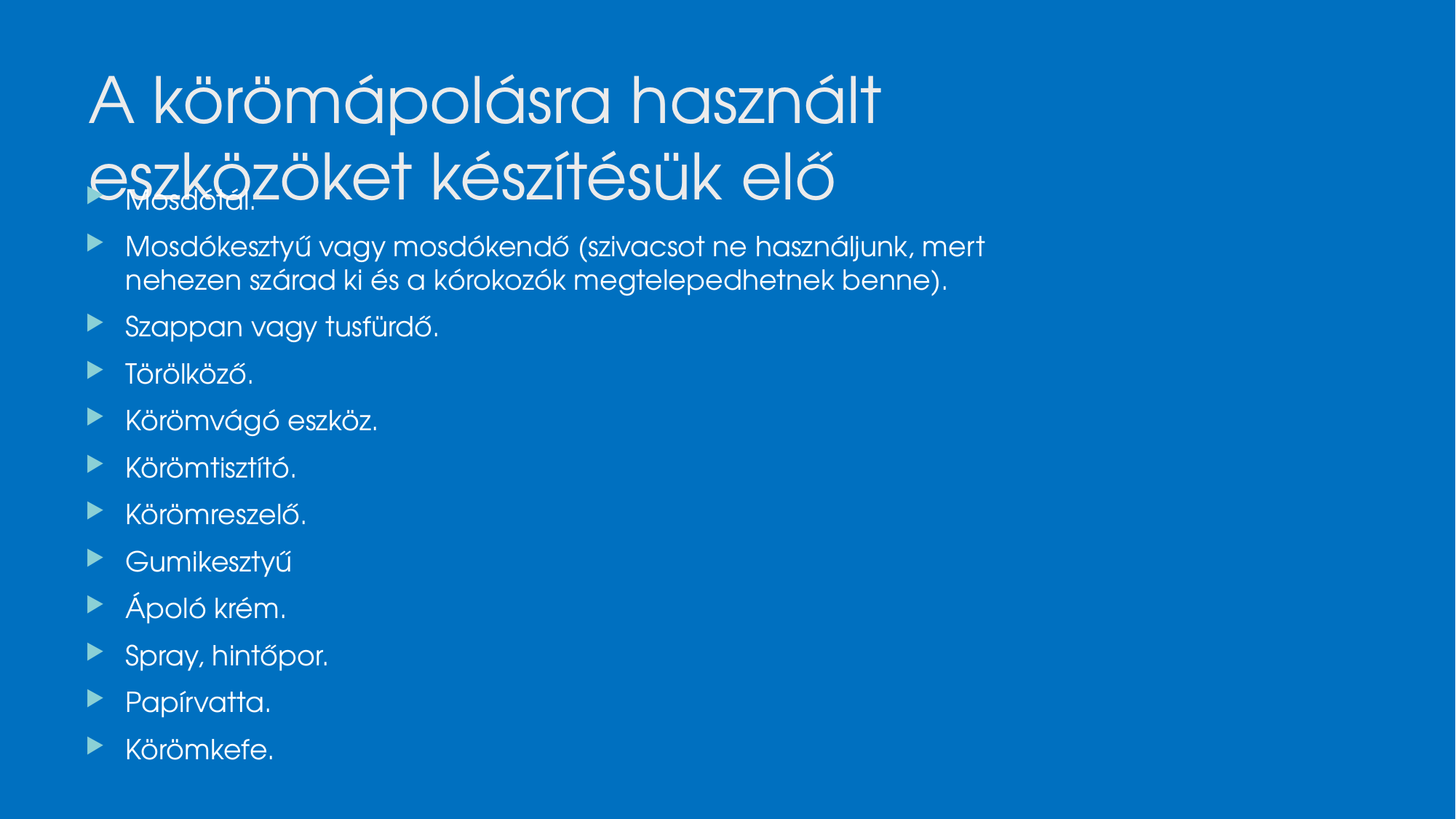

# A körömápolásra használt eszközöket készítésük elő
Mosdótál.
Mosdókesztyű vagy mosdókendő (szivacsot ne használjunk, mert nehezen szárad ki és a kórokozók megtelepedhetnek benne).
Szappan vagy tusfürdő.
Törölköző.
Körömvágó eszköz.
Körömtisztító.
Körömreszelő.
Gumikesztyű
Ápoló krém.
Spray, hintőpor.
Papírvatta.
Körömkefe.